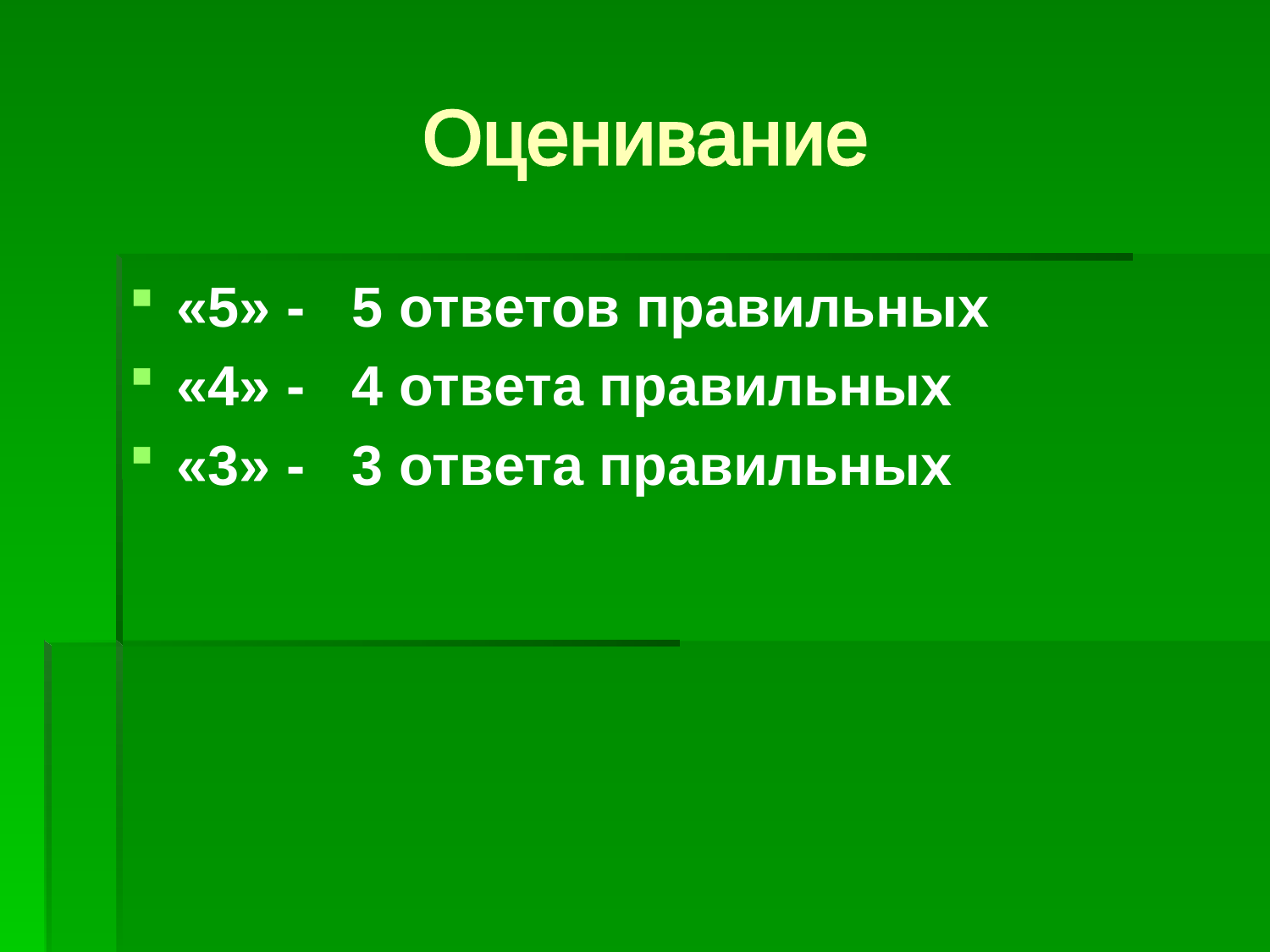

# Оценивание
«5» -   5 ответов правильных
«4» -   4 ответа правильных
«3» -   3 ответа правильных